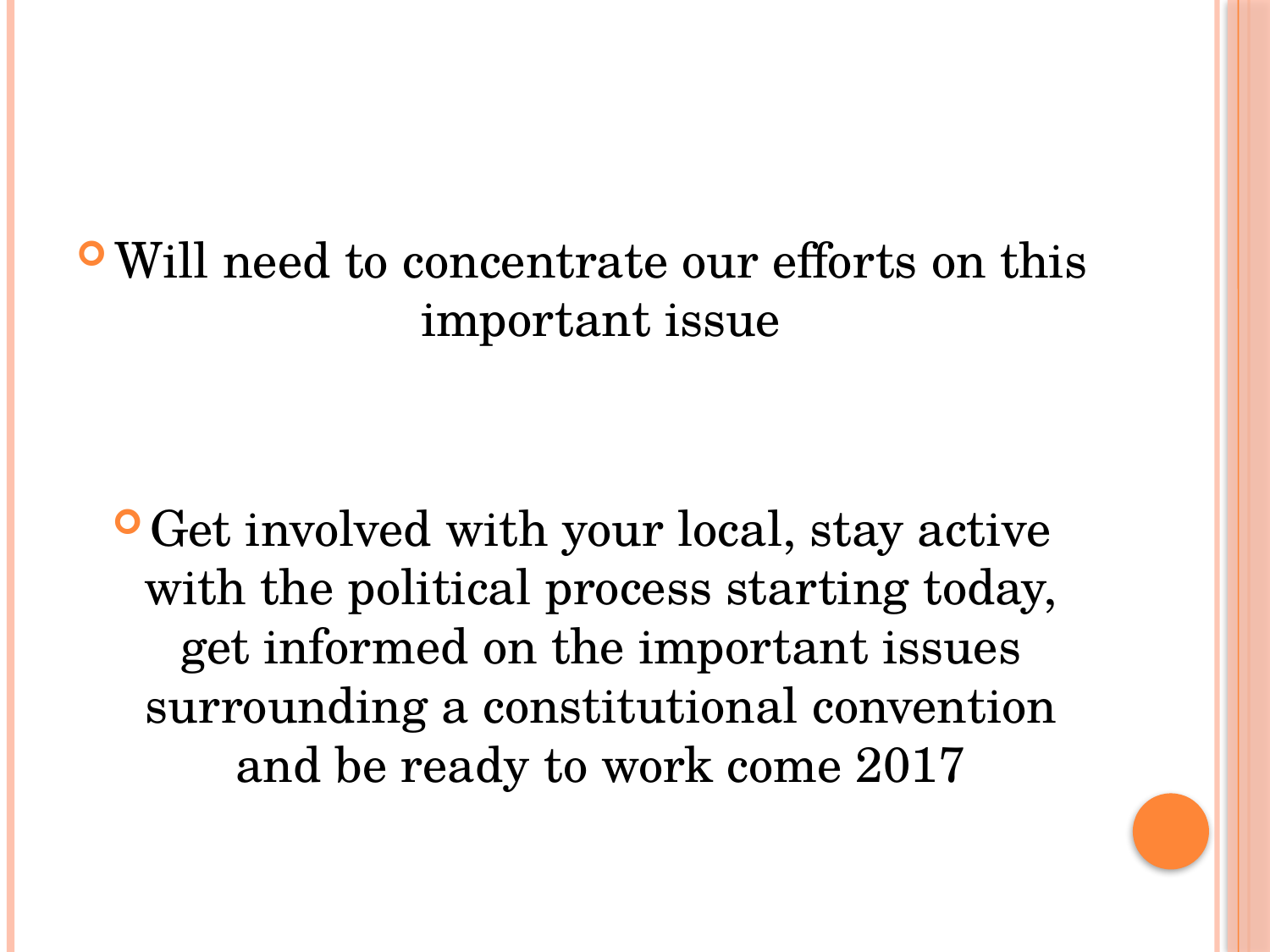

#
Will need to concentrate our efforts on this important issue

Get involved with your local, stay active with the political process starting today, get informed on the important issues surrounding a constitutional convention and be ready to work come 2017